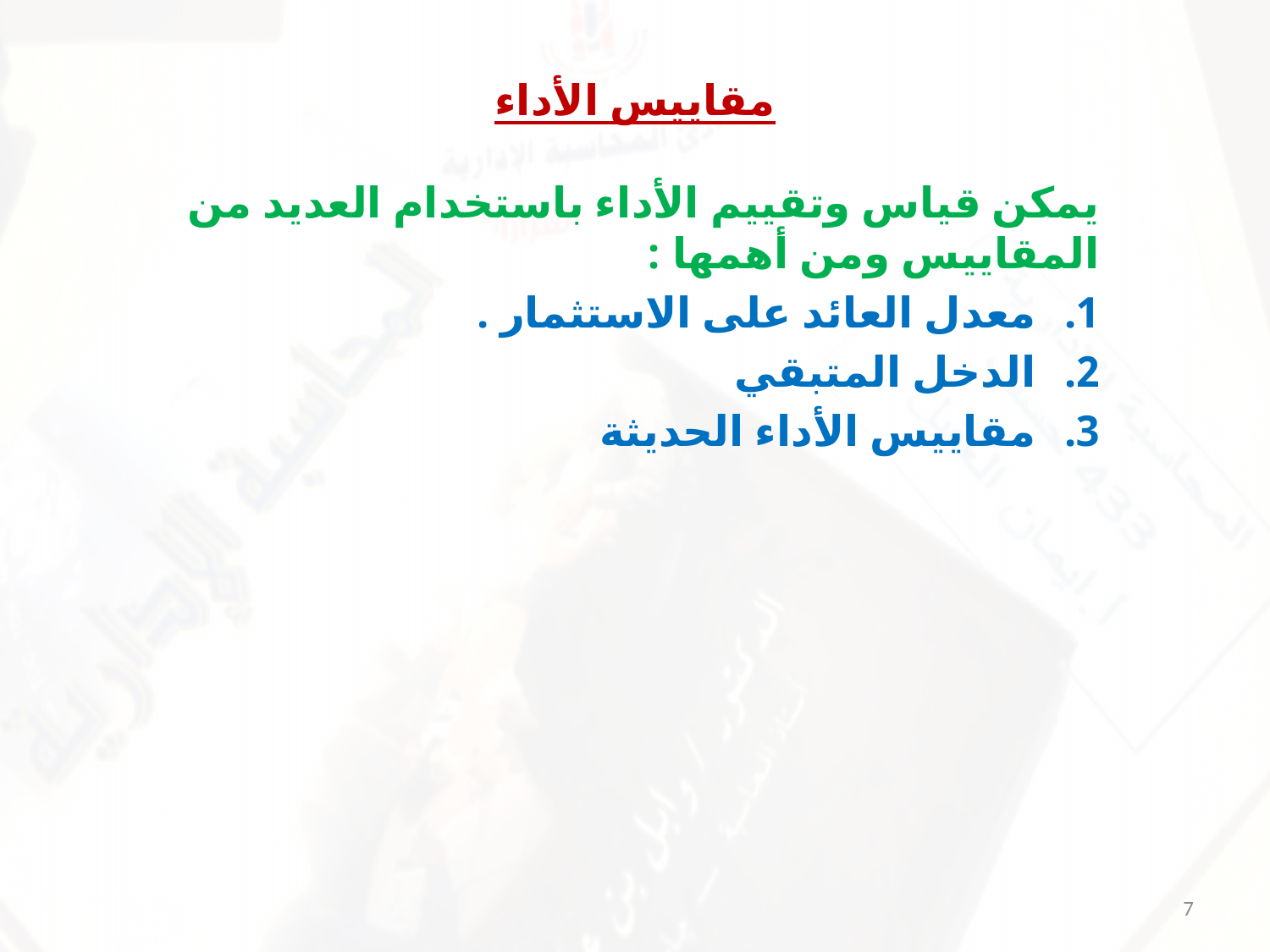

# مقاييس الأداء
يمكن قياس وتقييم الأداء باستخدام العديد من المقاييس ومن أهمها :
معدل العائد على الاستثمار .
الدخل المتبقي
مقاييس الأداء الحديثة

7